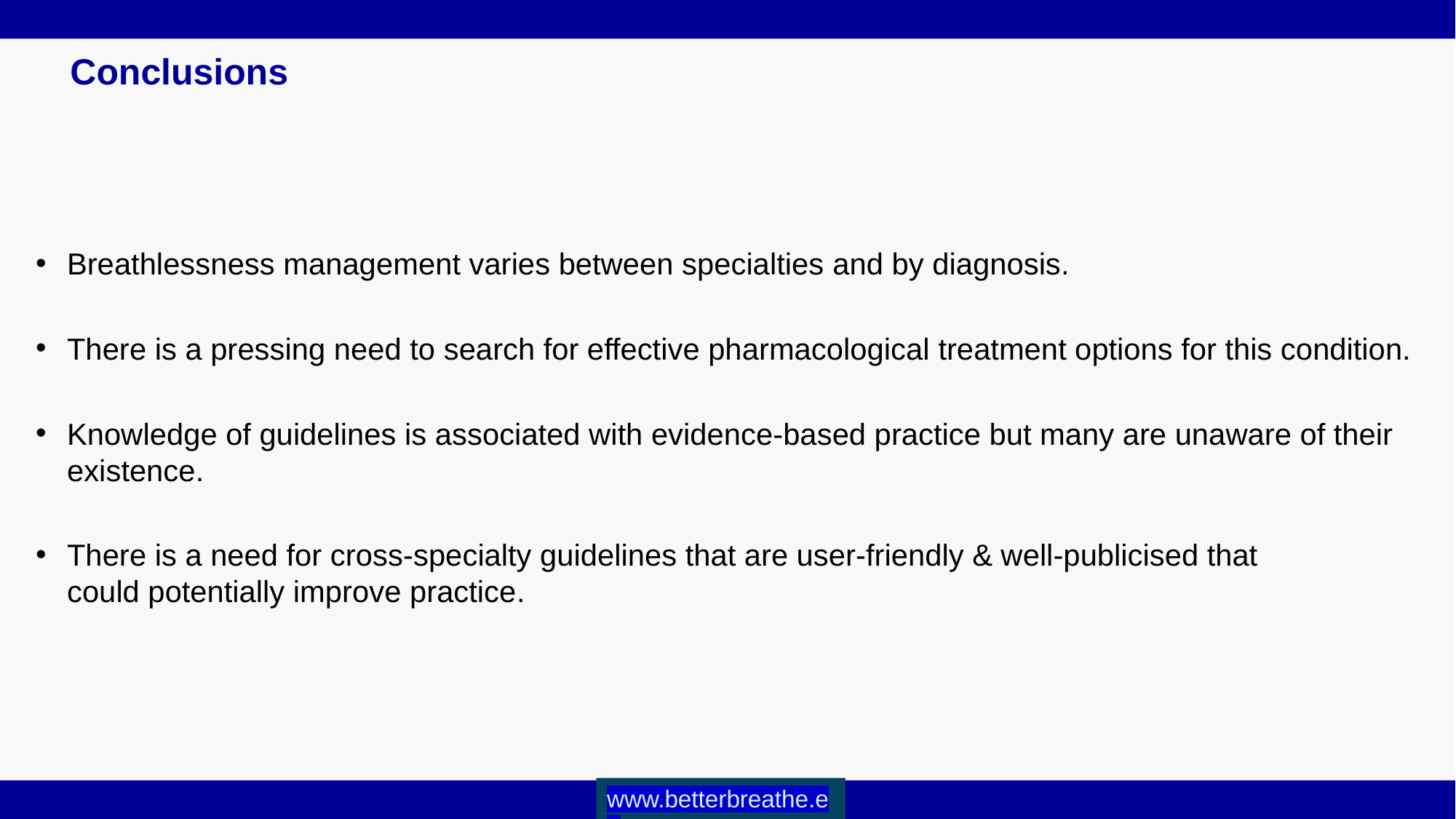

# Conclusions

Breathlessness management varies between specialties and by diagnosis​​.​

There is a pressing need to search for effective pharmacological treatment options for this condition.

Knowledge of guidelines is associated with evidence-based practice but many are unaware of their existence​​.​

There is a need for cross-specialty guidelines that are user-friendly & well-publicised that  could potentially improve practice​.
www.betterbreathe.eu